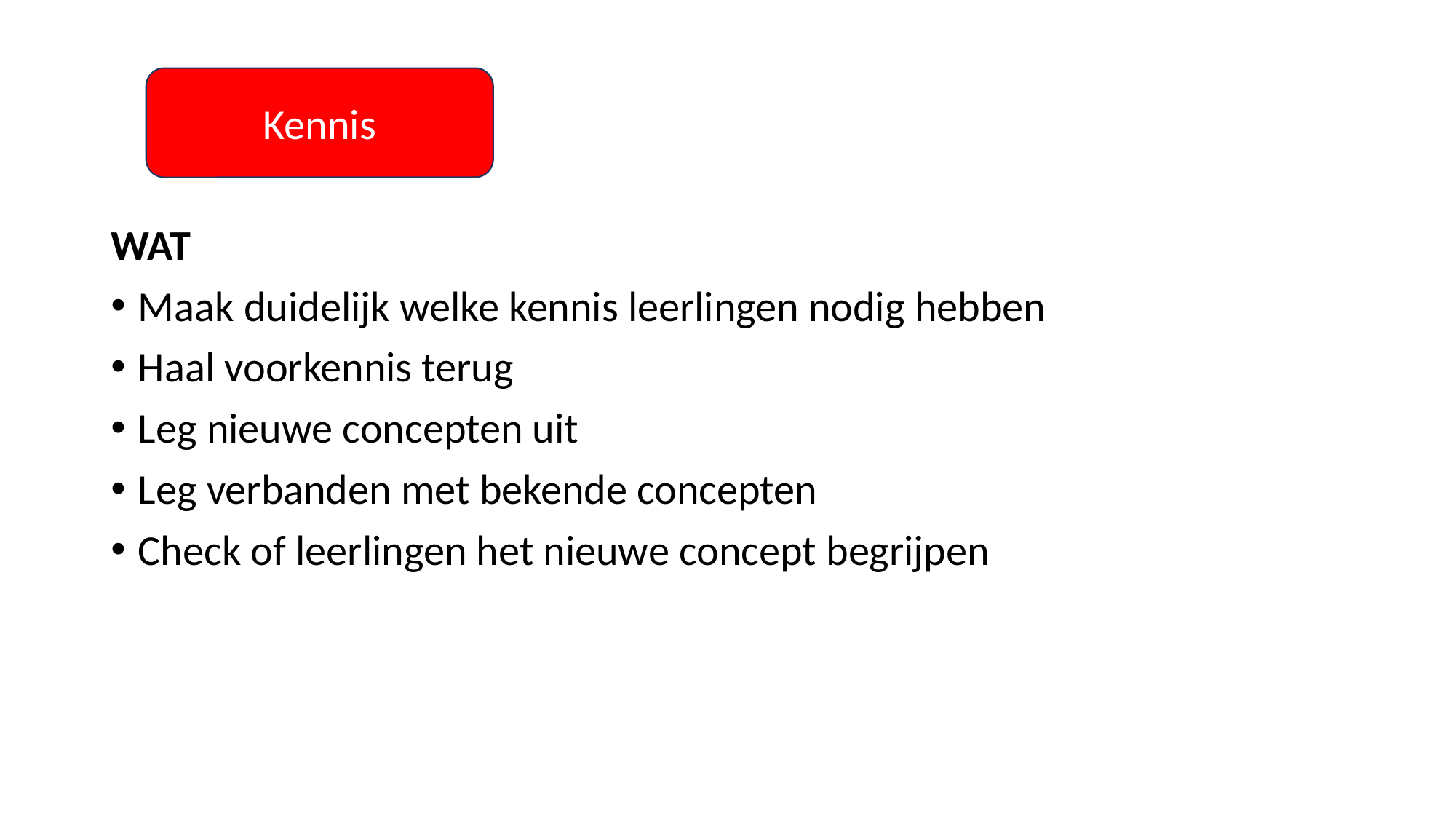

#
Kennis
WAT
Maak duidelijk welke kennis leerlingen nodig hebben
Haal voorkennis terug
Leg nieuwe concepten uit
Leg verbanden met bekende concepten
Check of leerlingen het nieuwe concept begrijpen